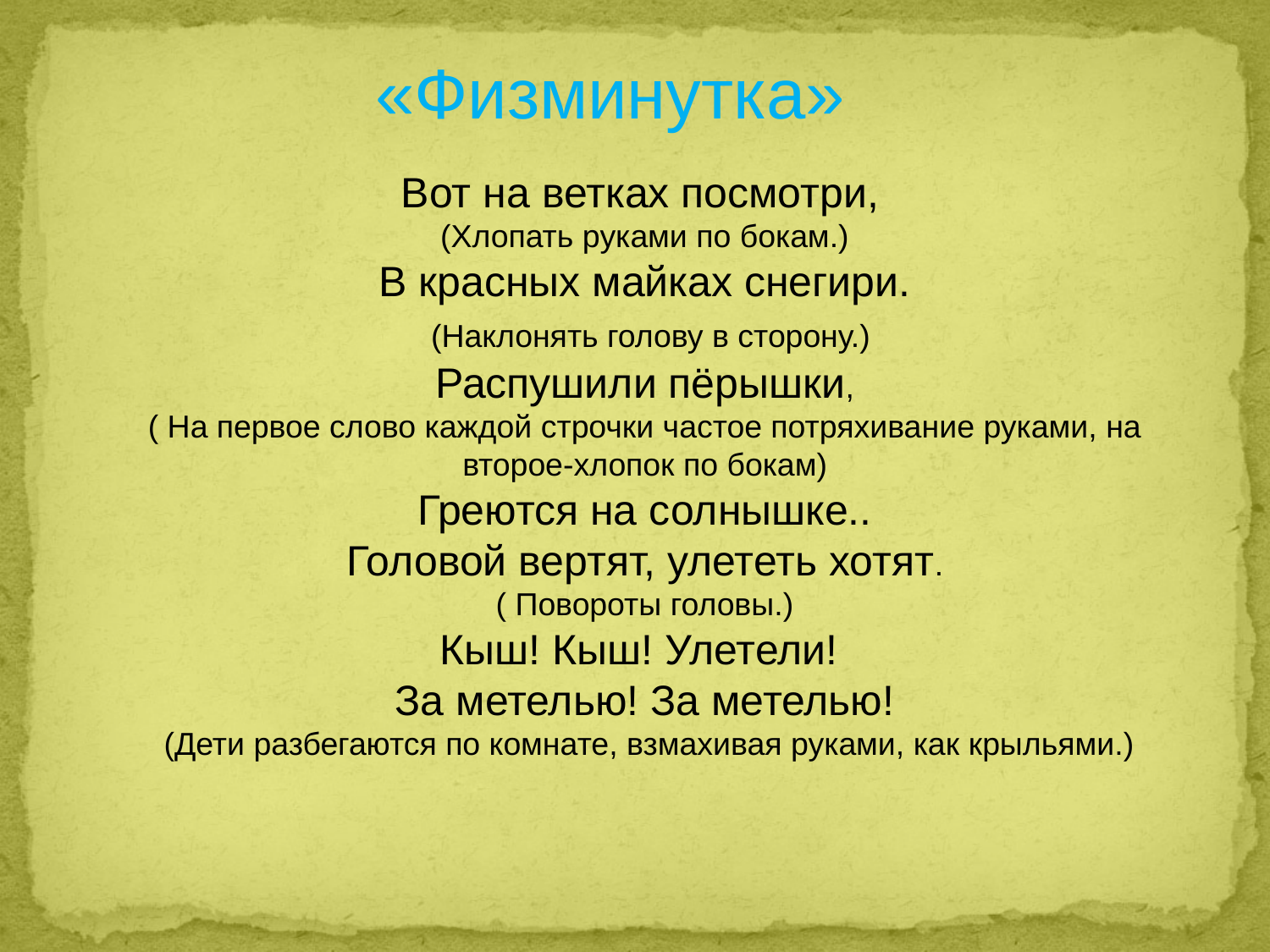

«Физминутка»
Вот на ветках посмотри,
(Хлопать руками по бокам.)
В красных майках снегири.
 (Наклонять голову в сторону.)
Распушили пёрышки,
( На первое слово каждой строчки частое потряхивание руками, на второе-хлопок по бокам)
Греются на солнышке..
Головой вертят, улететь хотят.
( Повороты головы.)
Кыш! Кыш! Улетели!
За метелью! За метелью!
 (Дети разбегаются по комнате, взмахивая руками, как крыльями.)